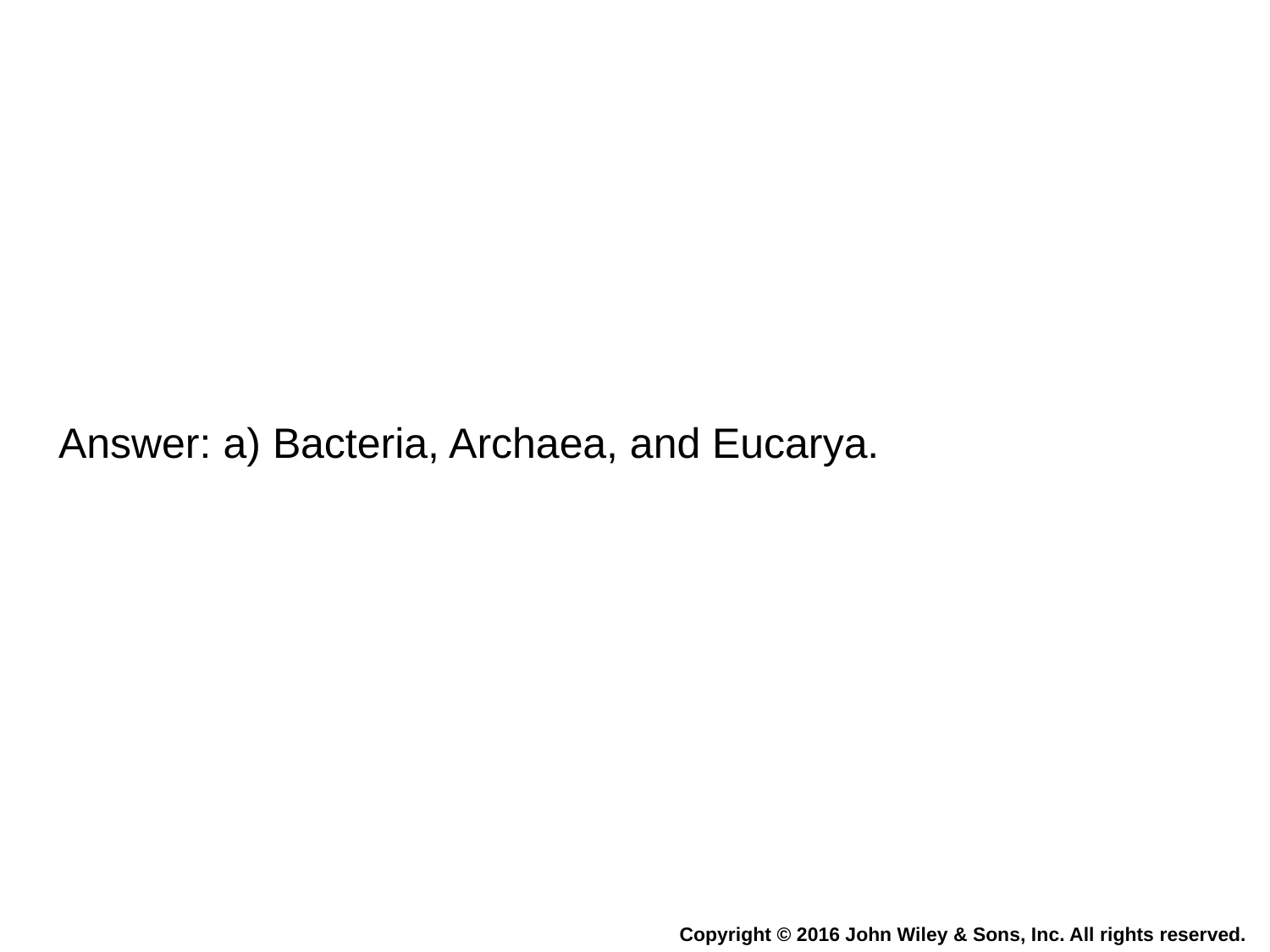

Answer: a) Bacteria, Archaea, and Eucarya.
Copyright © 2016 John Wiley & Sons, Inc. All rights reserved.